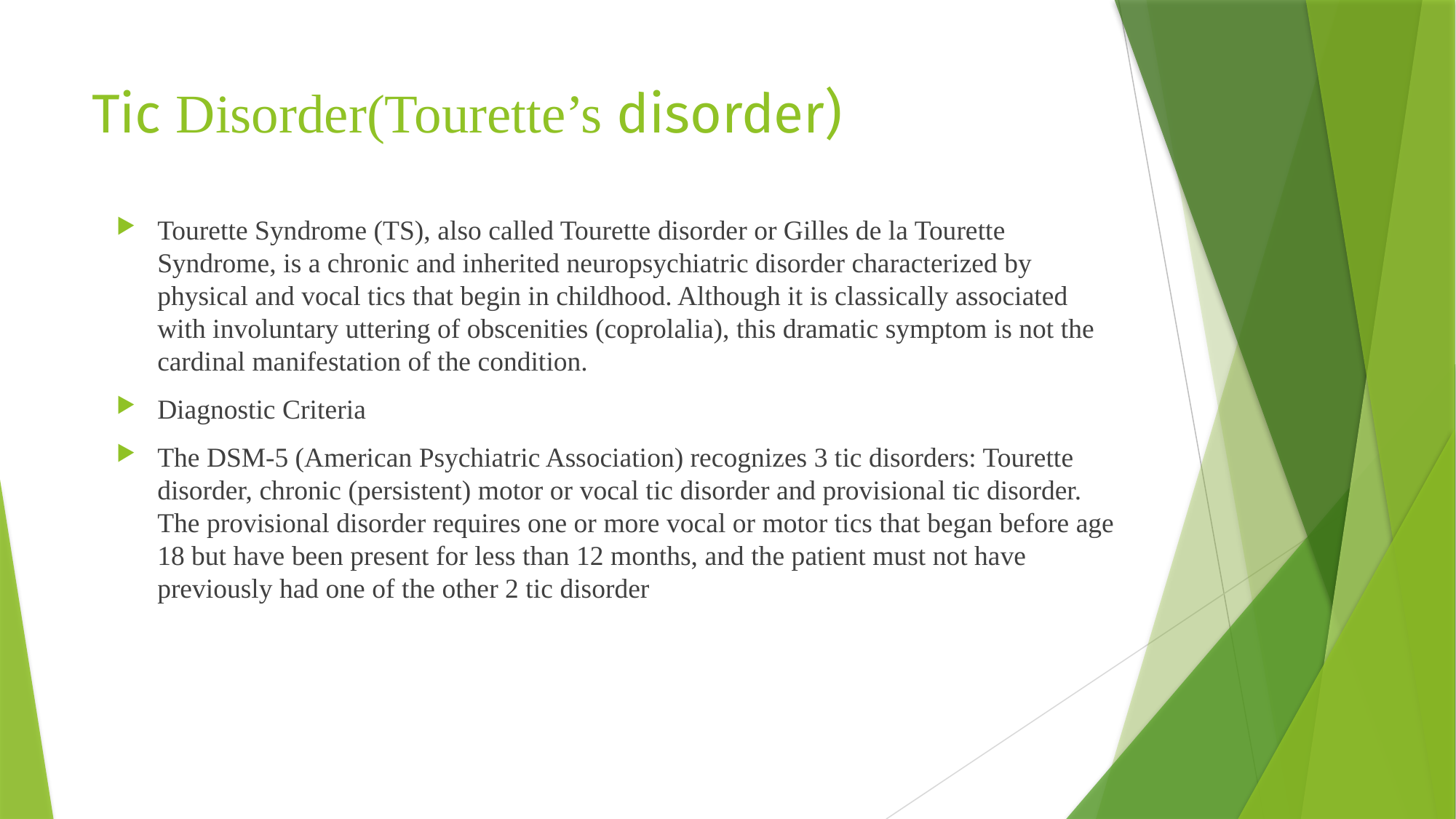

# Tic Disorder(Tourette’s disorder)
Tourette Syndrome (TS), also called Tourette disorder or Gilles de la Tourette Syndrome, is a chronic and inherited neuropsychiatric disorder characterized by physical and vocal tics that begin in childhood. Although it is classically associated with involuntary uttering of obscenities (coprolalia), this dramatic symptom is not the cardinal manifestation of the condition.
Diagnostic Criteria
The DSM-5 (American Psychiatric Association) recognizes 3 tic disorders: Tourette disorder, chronic (persistent) motor or vocal tic disorder and provisional tic disorder. The provisional disorder requires one or more vocal or motor tics that began before age 18 but have been present for less than 12 months, and the patient must not have previously had one of the other 2 tic disorder